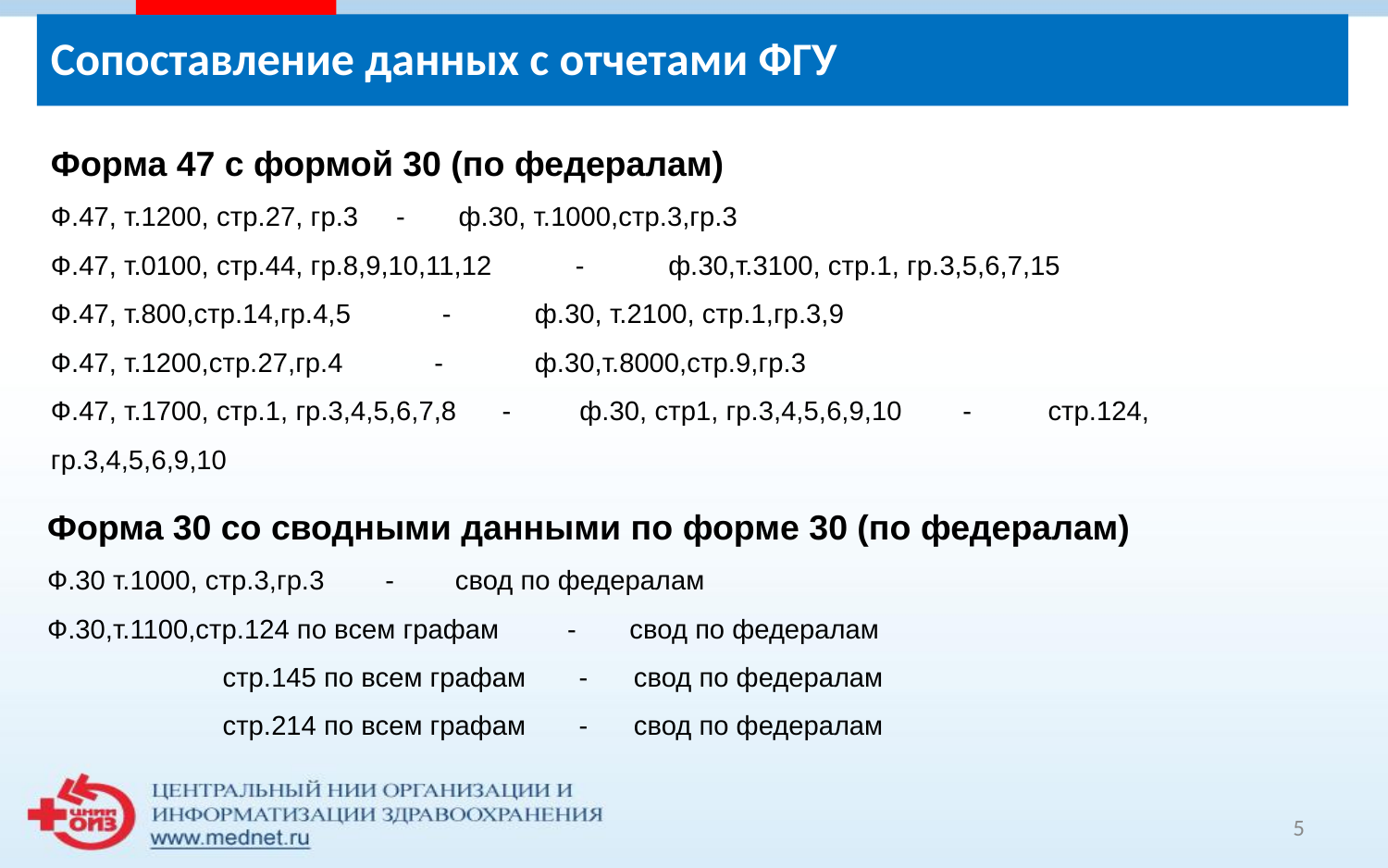

# Сопоставление данных с отчетами ФГУ
Форма 47 с формой 30 (по федералам)
Ф.47, т.1200, стр.27, гр.3     -       ф.30, т.1000,стр.3,гр.3
Ф.47, т.0100, стр.44, гр.8,9,10,11,12           -           ф.30,т.3100, стр.1, гр.3,5,6,7,15
Ф.47, т.800,стр.14,гр.4,5            -           ф.30, т.2100, стр.1,гр.3,9
Ф.47, т.1200,стр.27,гр.4            -            ф.30,т.8000,стр.9,гр.3
Ф.47, т.1700, стр.1, гр.3,4,5,6,7,8      -         ф.30, стр1, гр.3,4,5,6,9,10        -          стр.124, гр.3,4,5,6,9,10
Форма 30 со сводными данными по форме 30 (по федералам)
Ф.30 т.1000, стр.3,гр.3        -        свод по федералам
Ф.30,т.1100,стр.124 по всем графам         -       свод по федералам
                       стр.145 по всем графам       -      свод по федералам
                       стр.214 по всем графам       -      свод по федералам
5